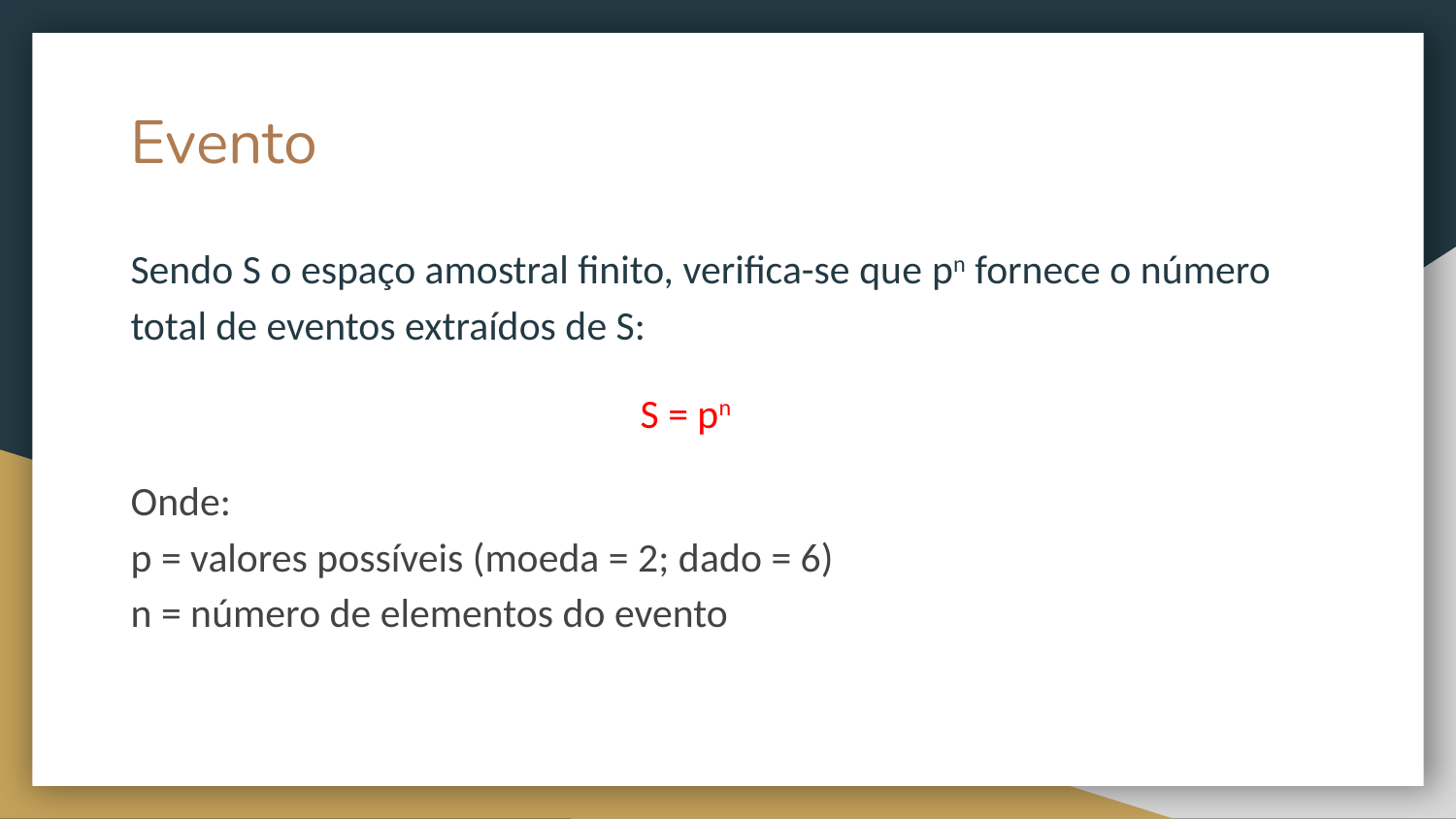

# Evento
Sendo S o espaço amostral finito, verifica-se que pn fornece o número total de eventos extraídos de S:
S = pn
Onde:
p = valores possíveis (moeda = 2; dado = 6)
n = número de elementos do evento